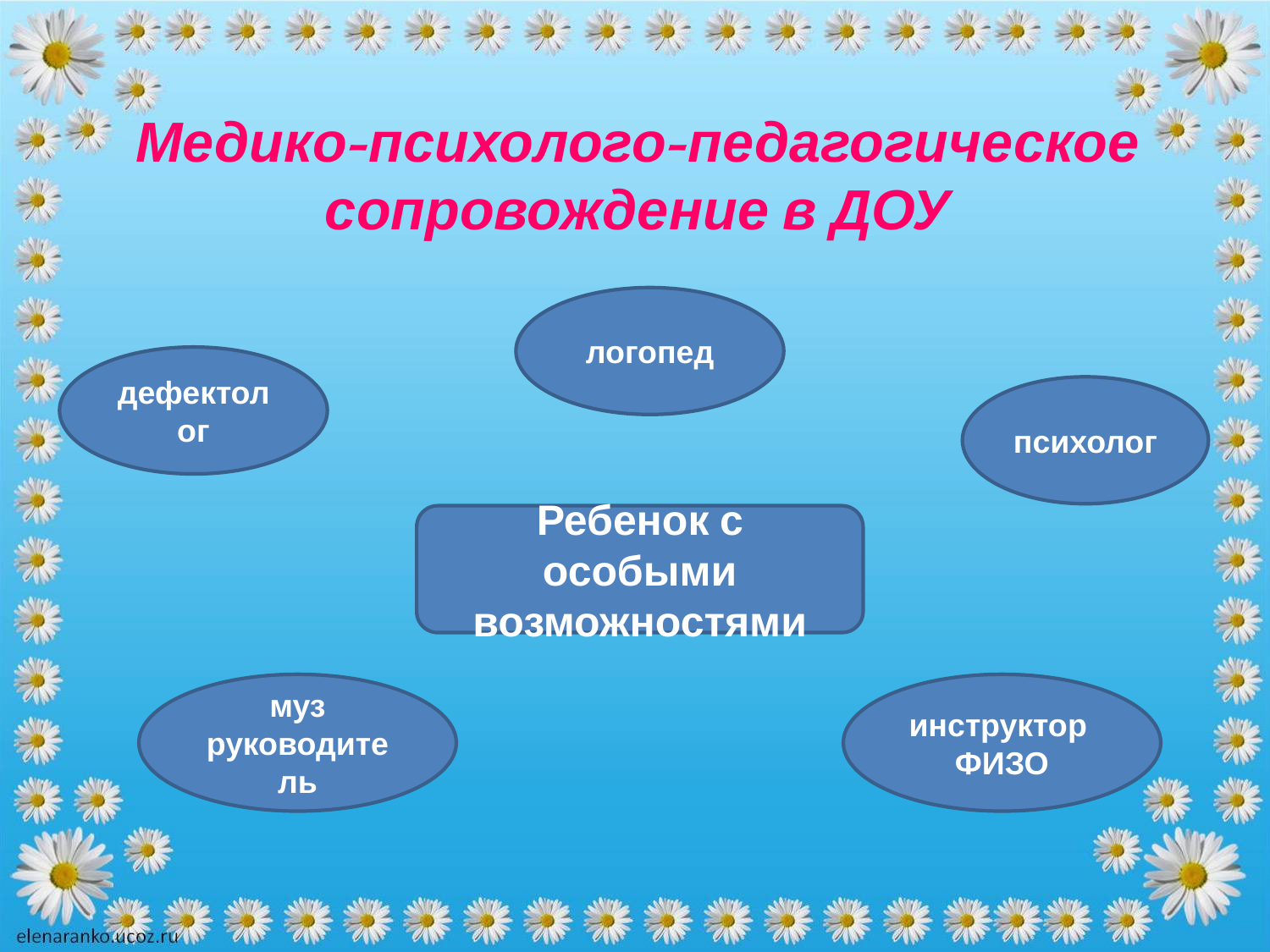

# Медико-психолого-педагогическое сопровождение в ДОУ

логопед
дефектолог
психолог
Ребенок с особыми возможностями
муз руководитель
инструктор
ФИЗО